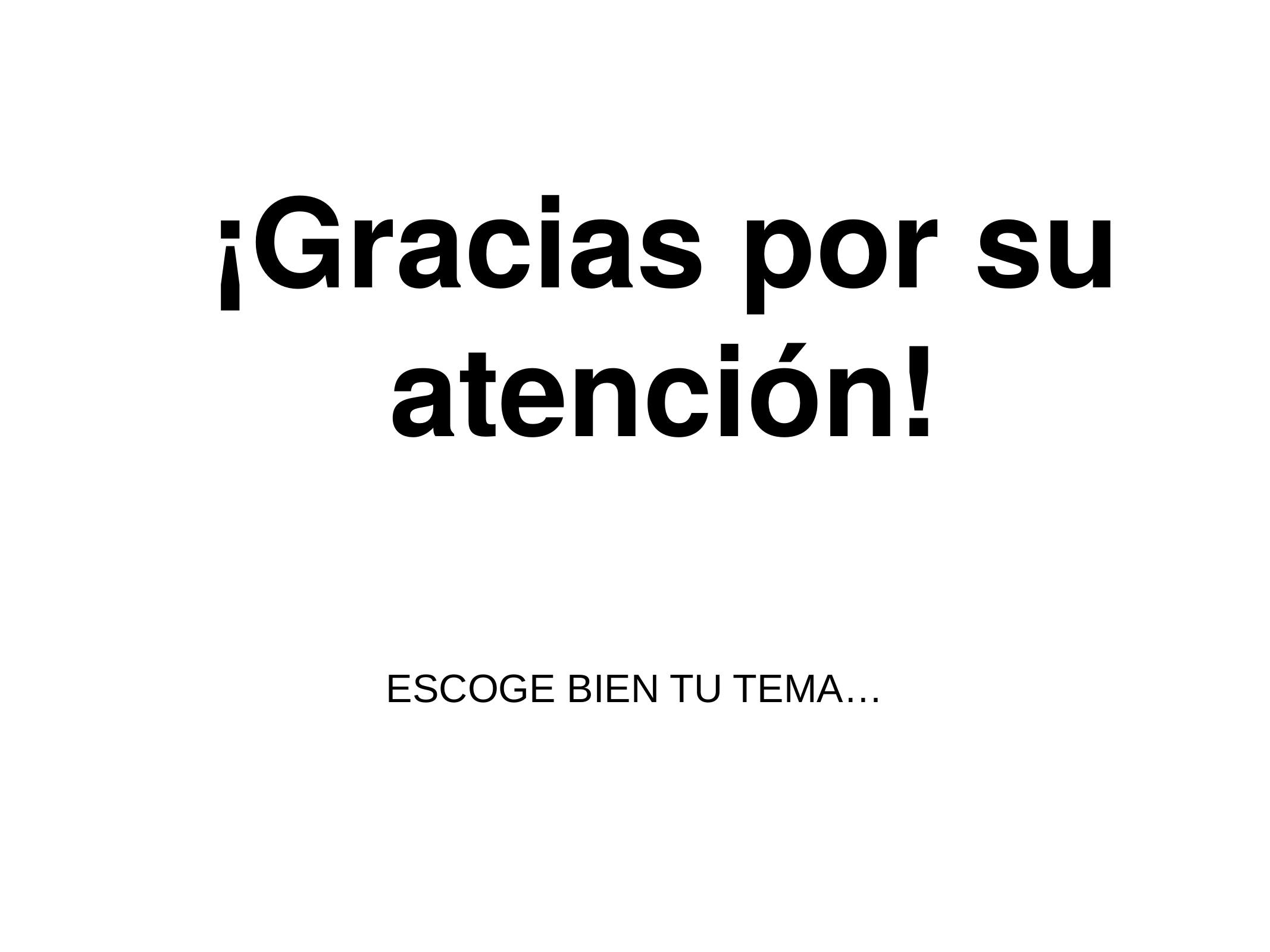

# ¡Gracias por su atención!
ESCOGE BIEN TU TEMA…